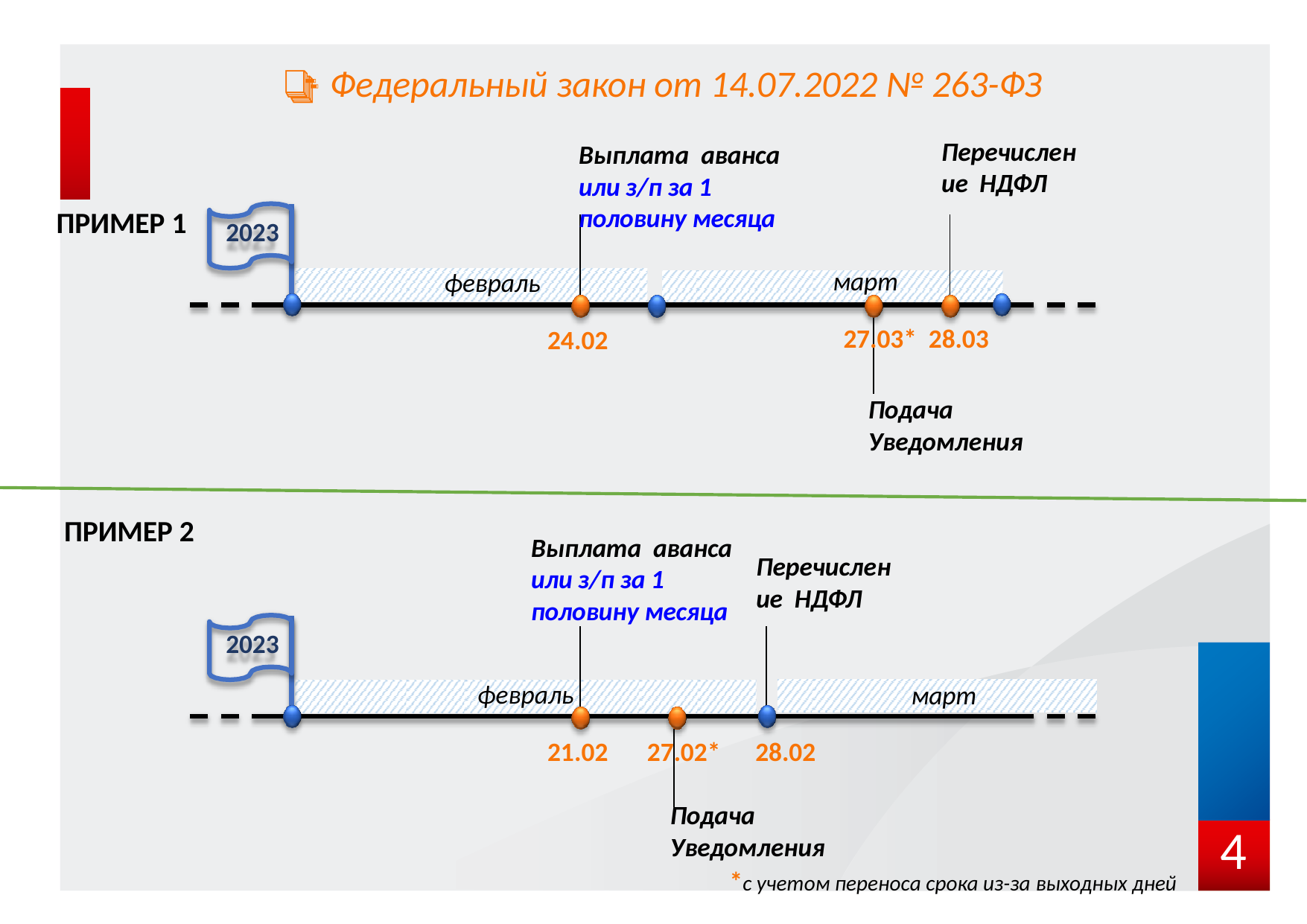

# 📑 Федеральный закон от 14.07.2022 № 263-ФЗ
Перечисление  НДФЛ
Выплата  аванса или з/п за 1 половину месяца

ПРИМЕР 1

2023

март
февраль

27.03* 28.03
24.02
Подача  Уведомления

ПРИМЕР 2
Выплата  аванса или з/п за 1 половину месяца

Перечисление  НДФЛ

2023

февраль
март

27.02*	28.02

Подача  Уведомления
21.02
4
*с учетом переноса срока из-за выходных дней